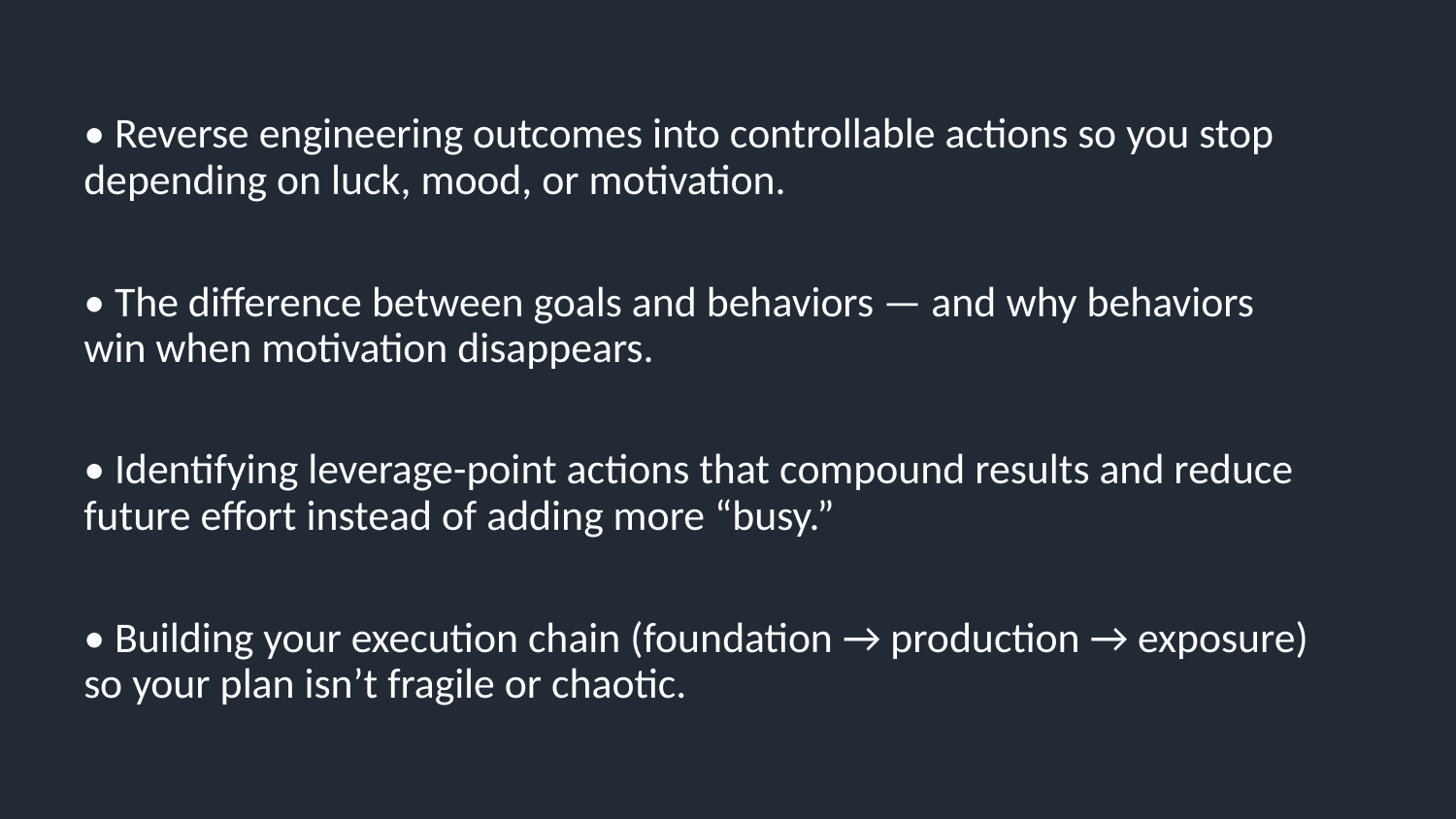

• Reverse engineering outcomes into controllable actions so you stop depending on luck, mood, or motivation.

• The difference between goals and behaviors — and why behaviors win when motivation disappears.

• Identifying leverage-point actions that compound results and reduce future effort instead of adding more “busy.”

• Building your execution chain (foundation → production → exposure) so your plan isn’t fragile or chaotic.